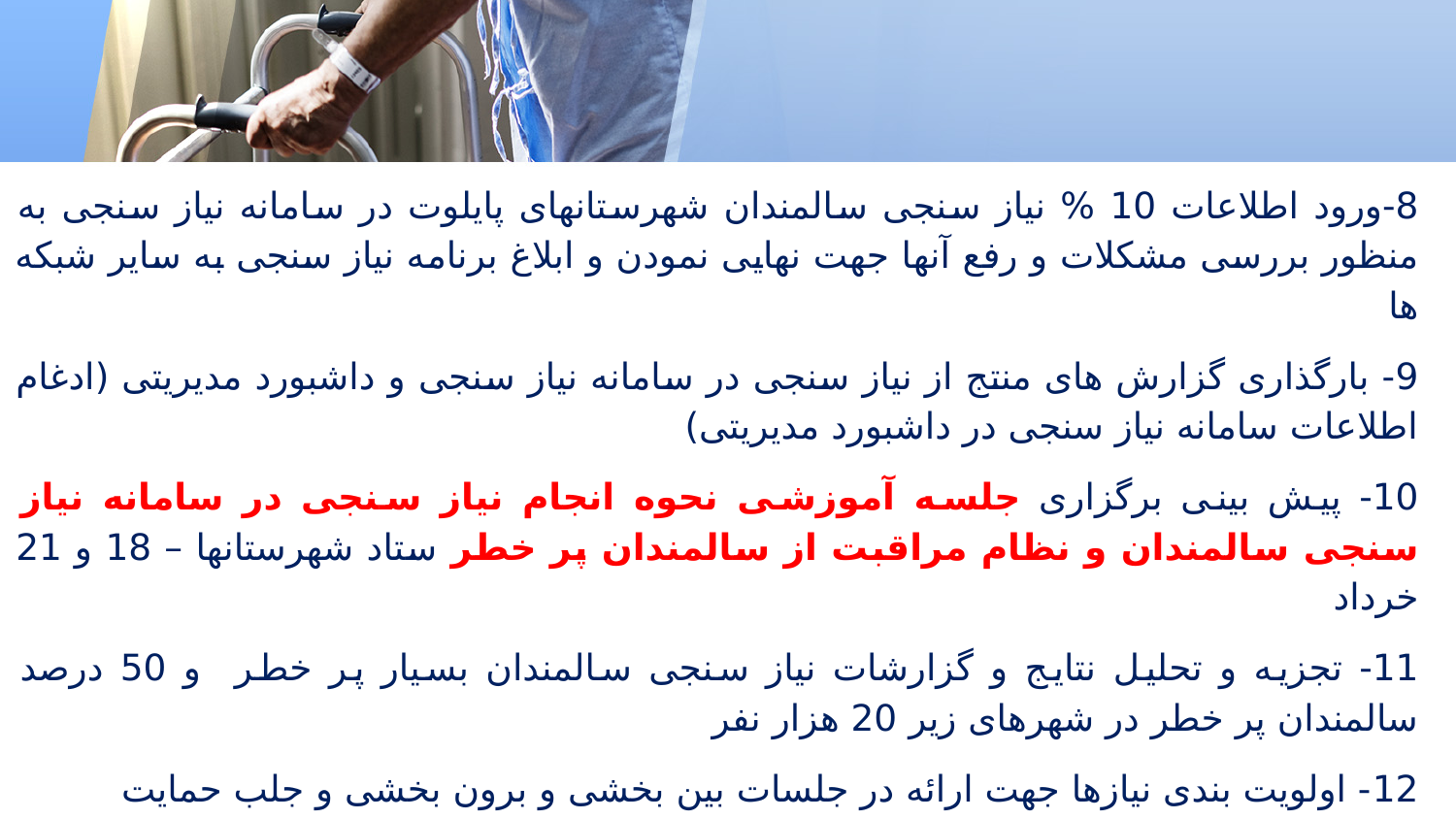

8-ورود اطلاعات 10 % نیاز سنجی سالمندان شهرستانهای پایلوت در سامانه نیاز سنجی به منظور بررسی مشکلات و رفع آنها جهت نهایی نمودن و ابلاغ برنامه نیاز سنجی به سایر شبکه ها
9- بارگذاری گزارش های منتج از نیاز سنجی در سامانه نیاز سنجی و داشبورد مدیریتی (ادغام اطلاعات سامانه نیاز سنجی در داشبورد مدیریتی)
10- پیش بینی برگزاری جلسه آموزشی نحوه انجام نیاز سنجی در سامانه نیاز سنجی سالمندان و نظام مراقبت از سالمندان پر خطر ستاد شهرستانها – 18 و 21 خرداد
11- تجزیه و تحلیل نتایج و گزارشات نیاز سنجی سالمندان بسیار پر خطر  و 50 درصد سالمندان پر خطر در شهرهای زیر 20 هزار نفر
12- اولویت بندی نیازها جهت ارائه در جلسات بین بخشی و برون بخشی و جلب حمایت